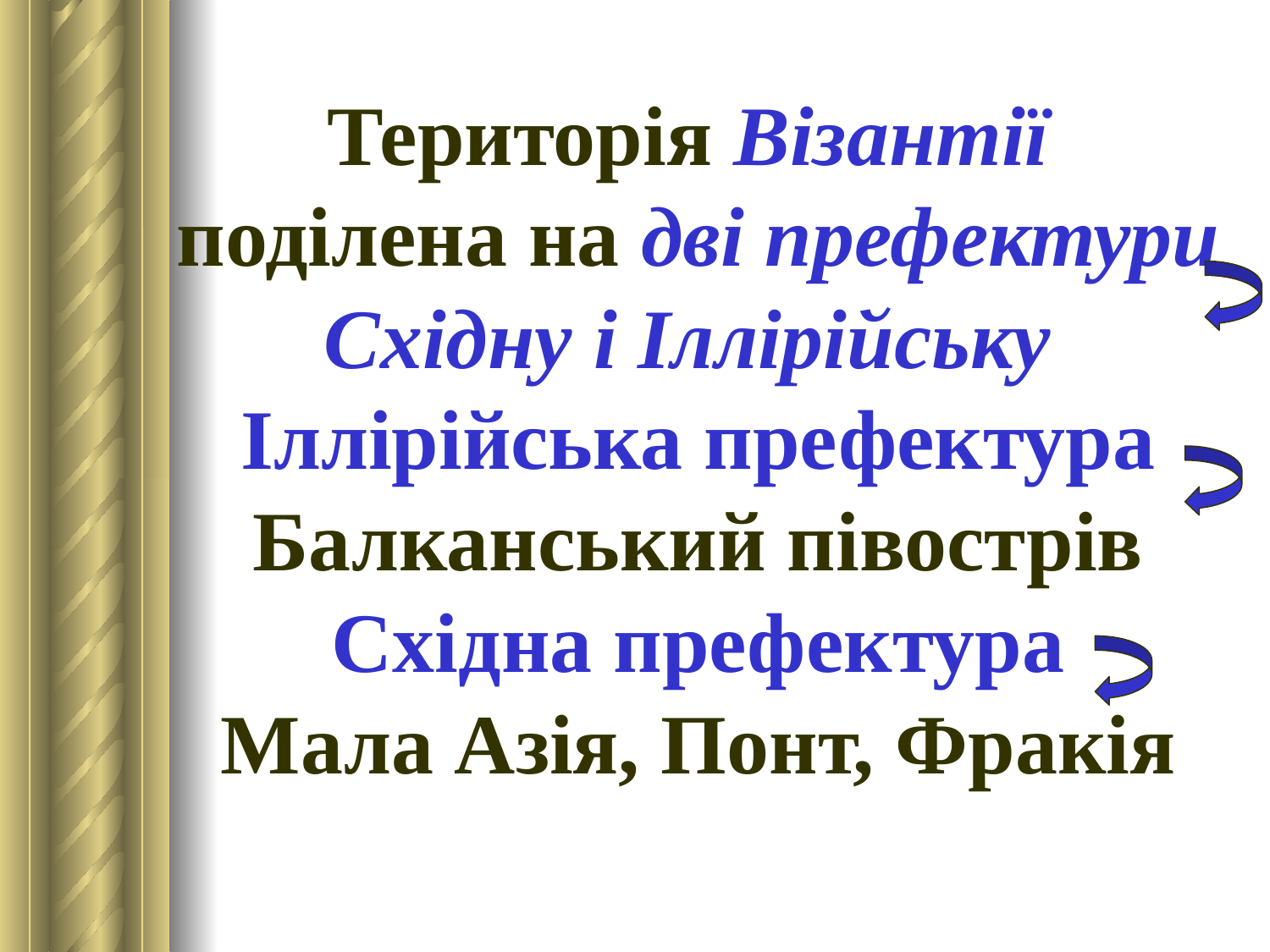

Територія Візантії  поділена на дві префектури Східну і Іллірійську
Іллірійська префектура Балканський півострів
Східна префектура
 Мала Азія, Понт, Фракія